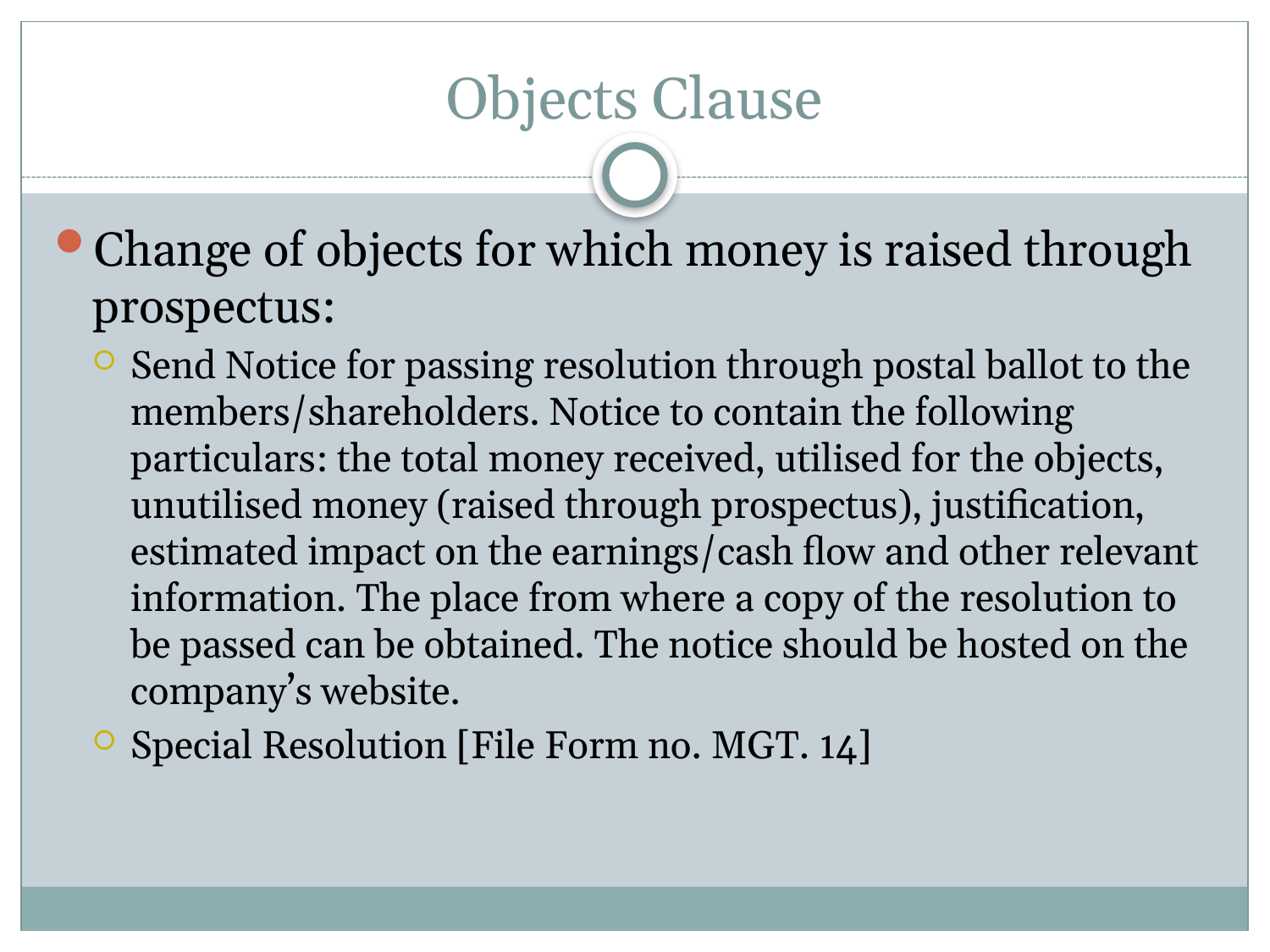

# Objects Clause
Change of objects for which money is raised through prospectus:
Send Notice for passing resolution through postal ballot to the members/shareholders. Notice to contain the following particulars: the total money received, utilised for the objects, unutilised money (raised through prospectus), justification, estimated impact on the earnings/cash flow and other relevant information. The place from where a copy of the resolution to be passed can be obtained. The notice should be hosted on the company’s website.
Special Resolution [File Form no. MGT. 14]